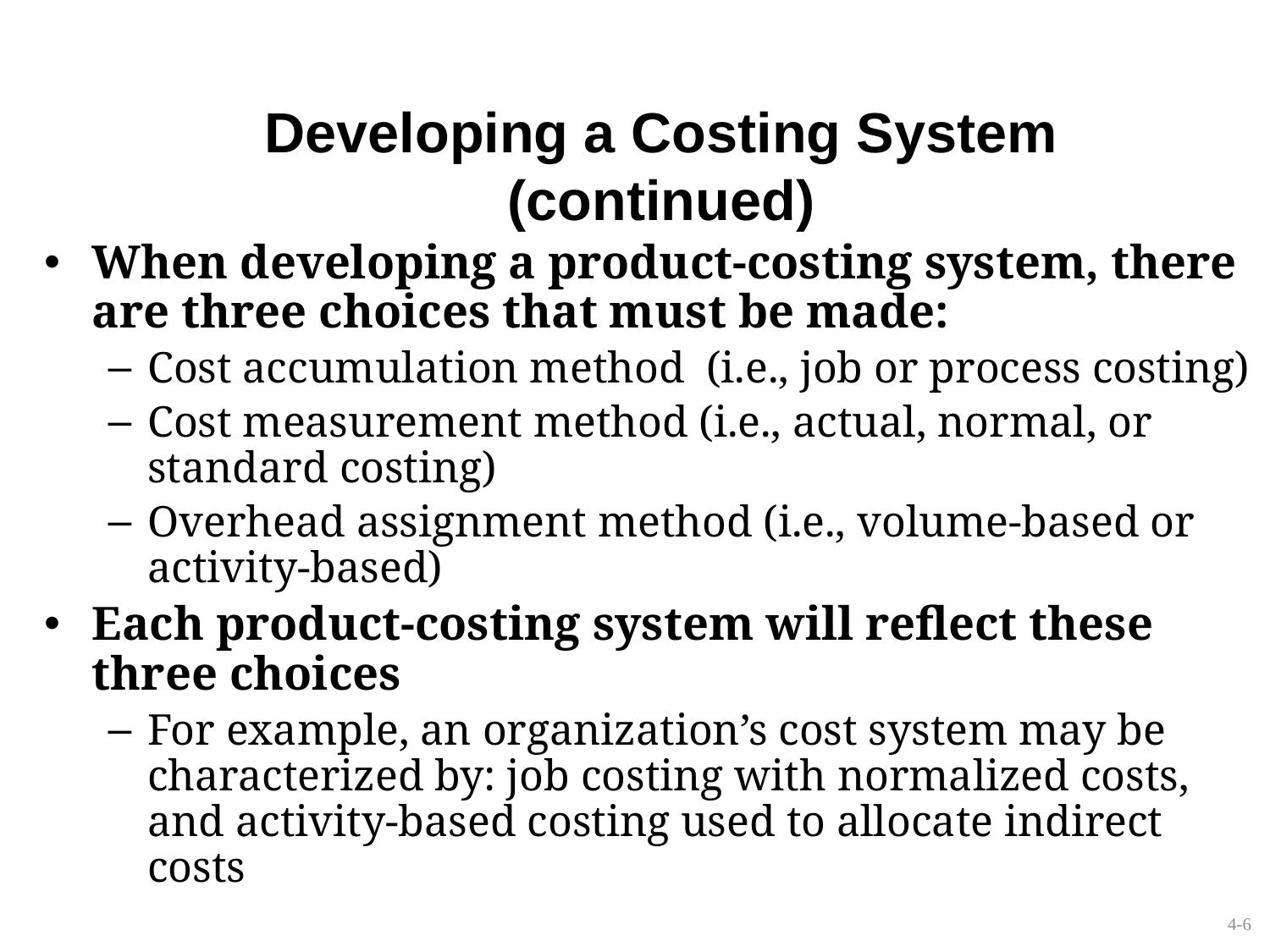

Developing a Costing System (continued)
When developing a product-costing system, there are three choices that must be made:
Cost accumulation method  (i.e., job or process costing)
Cost measurement method (i.e., actual, normal, or standard costing)
Overhead assignment method (i.e., volume-based or activity-based)
Each product-costing system will reflect these three choices
For example, an organization’s cost system may be characterized by: job costing with normalized costs, and activity-based costing used to allocate indirect costs
4-6